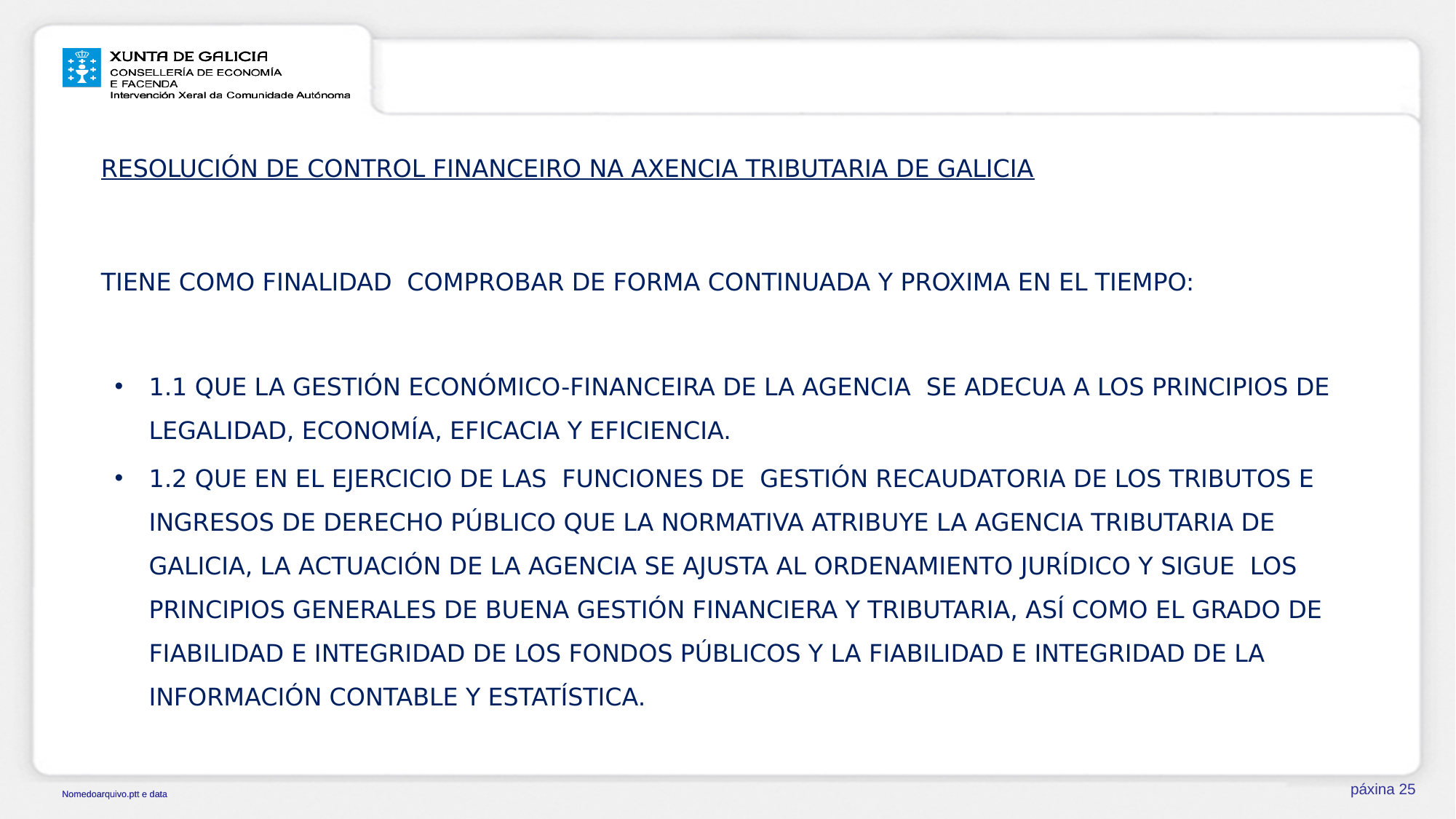

RESOLUCIÓN DE CONTROL FINANCEIRO NA AXENCIA TRIBUTARIA DE GALICIA

	TIENE COMO FINALIDAD  COMPROBAR DE FORMA CONTINUADA Y PROXIMA EN EL TIEMPO:

1.1 QUE LA GESTIÓN ECONÓMICO-FINANCEIRA DE LA AGENCIA  SE ADECUA A LOS PRINCIPIOS DE LEGALIDAD, ECONOMÍA, EFICACIA Y EFICIENCIA.
1.2 QUE EN EL EJERCICIO DE LAS  FUNCIONES DE  GESTIÓN RECAUDATORIA DE LOS TRIBUTOS E INGRESOS DE DERECHO PÚBLICO QUE LA NORMATIVA ATRIBUYE LA AGENCIA TRIBUTARIA DE GALICIA, LA ACTUACIÓN DE LA AGENCIA SE AJUSTA AL ORDENAMIENTO JURÍDICO Y SIGUE  LOS PRINCIPIOS GENERALES DE BUENA GESTIÓN FINANCIERA Y TRIBUTARIA, ASÍ COMO EL GRADO DE  FIABILIDAD E INTEGRIDAD DE LOS FONDOS PÚBLICOS Y LA FIABILIDAD E INTEGRIDAD DE LA INFORMACIÓN CONTABLE Y ESTATÍSTICA.

páxina 25